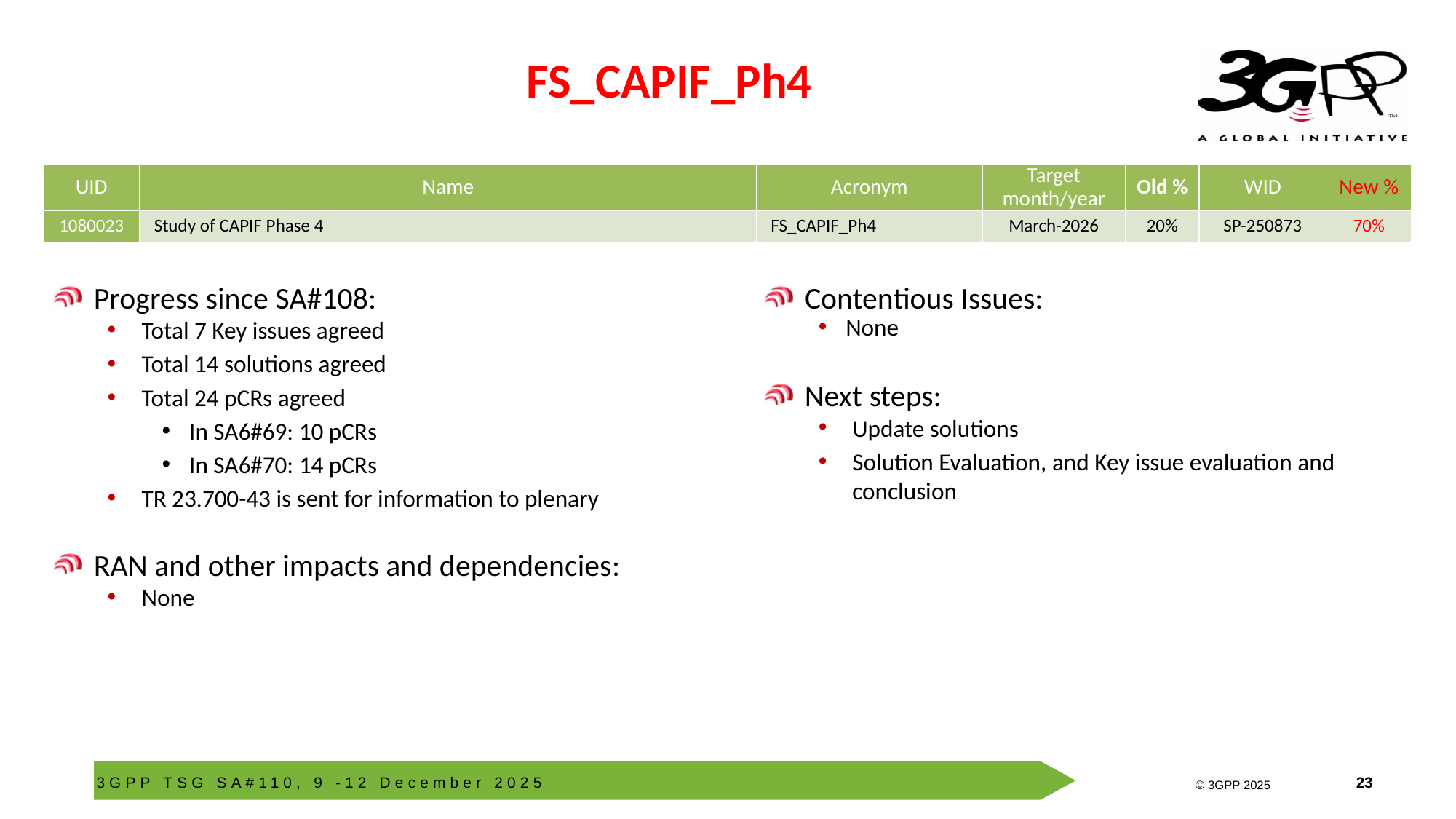

# FS_CAPIF_Ph4
| UID | Name | Acronym | Target month/year | Old % | WID | New % |
| --- | --- | --- | --- | --- | --- | --- |
| 1080023 | Study of CAPIF Phase 4 | FS\_CAPIF\_Ph4 | March-2026 | 20% | SP-250873 | 70% |
Progress since SA#108:
Total 7 Key issues agreed
Total 14 solutions agreed
Total 24 pCRs agreed
In SA6#69: 10 pCRs
In SA6#70: 14 pCRs
TR 23.700-43 is sent for information to plenary

RAN and other impacts and dependencies:
None
Contentious Issues:
None

Next steps:
Update solutions
Solution Evaluation, and Key issue evaluation and conclusion